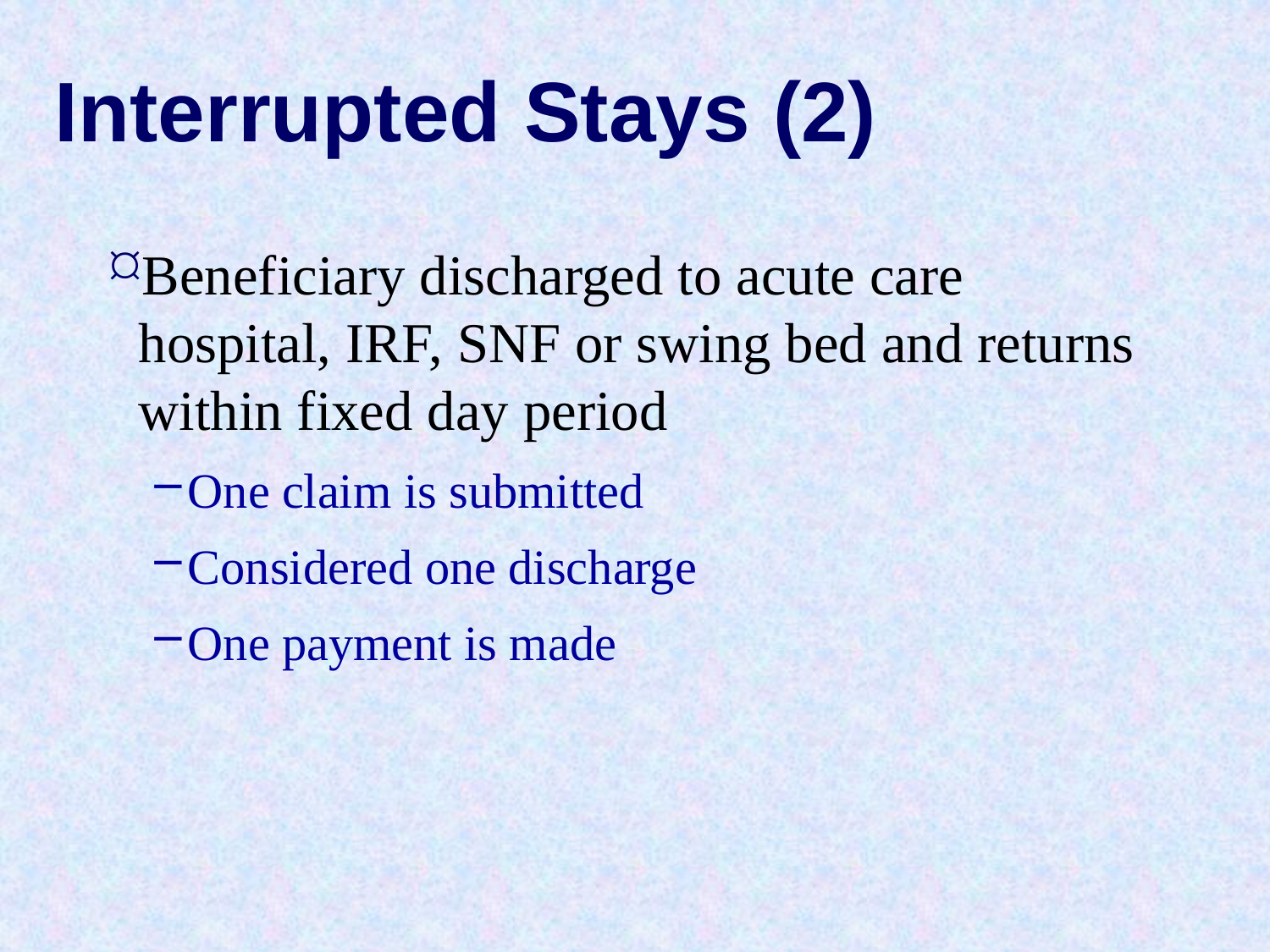

# Interrupted Stays (2)
Beneficiary discharged to acute care hospital, IRF, SNF or swing bed and returns within fixed day period
One claim is submitted
Considered one discharge
One payment is made